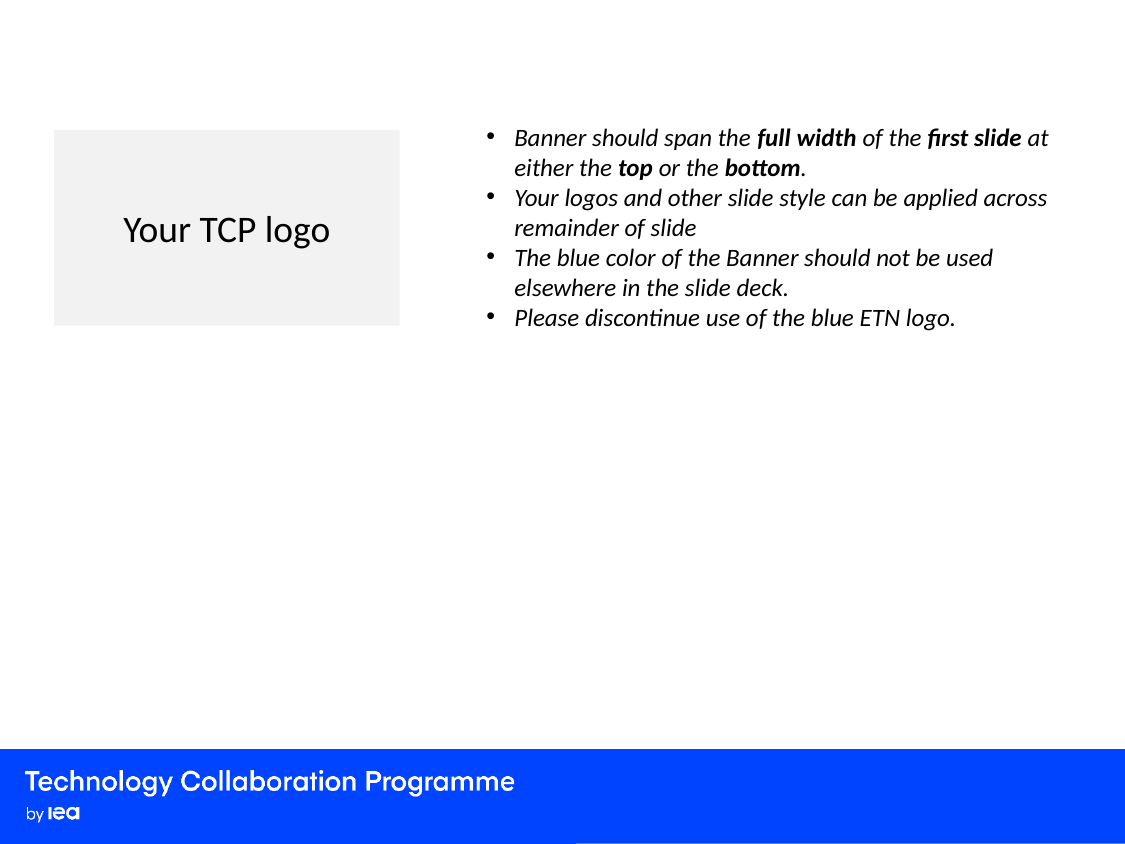

Banner should span the full width of the first slide at either the top or the bottom.
Your logos and other slide style can be applied across remainder of slide
The blue color of the Banner should not be used elsewhere in the slide deck.
Please discontinue use of the blue ETN logo.
Your TCP logo